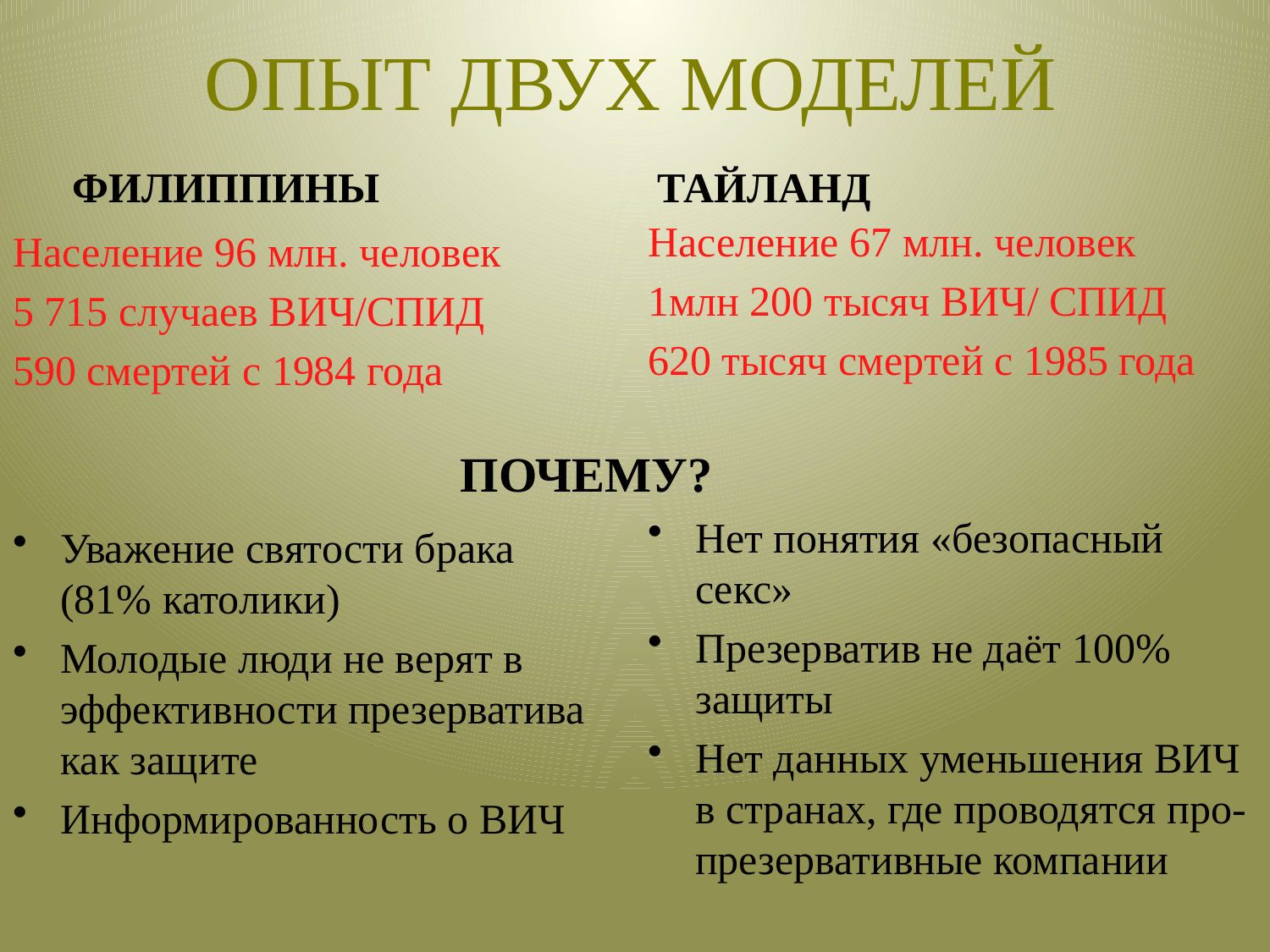

# ОПЫТ ДВУХ МОДЕЛЕЙ
ФИЛИППИНЫ
ТАЙЛАНД
Население 67 млн. человек
1млн 200 тысяч ВИЧ/ СПИД
620 тысяч смертей с 1985 года

Нет понятия «безопасный секс»
Презерватив не даёт 100% защиты
Нет данных уменьшения ВИЧ в странах, где проводятся про-презервативные компании

Население 96 млн. человек
5 715 случаев ВИЧ/СПИД
590 смертей с 1984 года

Уважение святости брака (81% католики)
Молодые люди не верят в эффективности презерватива как защите
Информированность о ВИЧ
ПОЧЕМУ?